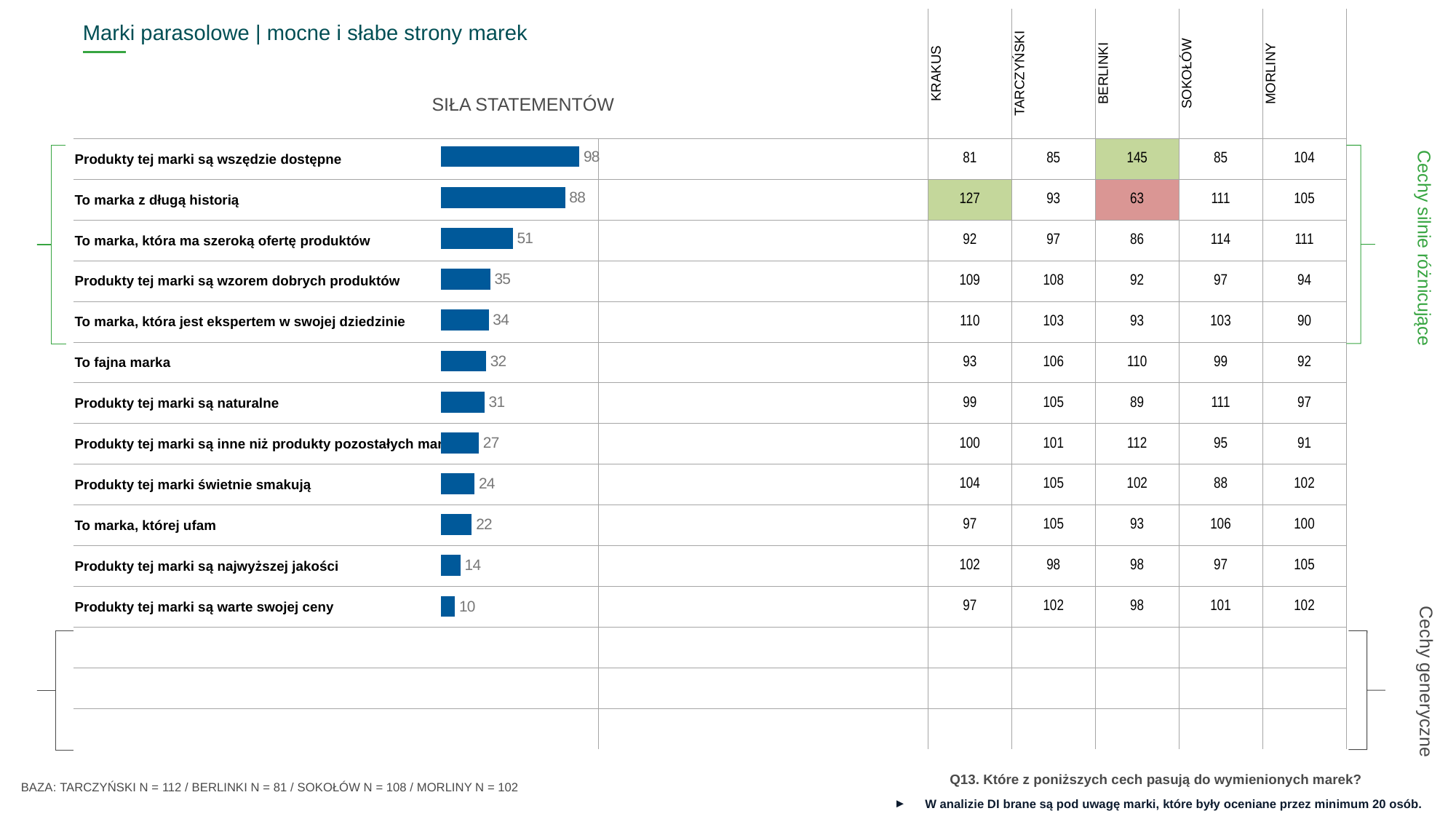

| ^TABDI^ | x | KRAKUS | TARCZYŃSKI | BERLINKI | SOKOŁÓW | MORLINY |
| --- | --- | --- | --- | --- | --- | --- |
| Produkty tej marki są wszędzie dostępne |  | 81 | 85 | 145 | 85 | 104 |
| To marka z długą historią |  | 127 | 93 | 63 | 111 | 105 |
| To marka, która ma szeroką ofertę produktów |  | 92 | 97 | 86 | 114 | 111 |
| Produkty tej marki są wzorem dobrych produktów |  | 109 | 108 | 92 | 97 | 94 |
| To marka, która jest ekspertem w swojej dziedzinie |  | 110 | 103 | 93 | 103 | 90 |
| To fajna marka |  | 93 | 106 | 110 | 99 | 92 |
| Produkty tej marki są naturalne |  | 99 | 105 | 89 | 111 | 97 |
| Produkty tej marki są inne niż produkty pozostałych marek |  | 100 | 101 | 112 | 95 | 91 |
| Produkty tej marki świetnie smakują |  | 104 | 105 | 102 | 88 | 102 |
| To marka, której ufam |  | 97 | 105 | 93 | 106 | 100 |
| Produkty tej marki są najwyższej jakości |  | 102 | 98 | 98 | 97 | 105 |
| Produkty tej marki są warte swojej ceny |  | 97 | 102 | 98 | 101 | 102 |
|  |  |  |  |  |  |  |
|  |  |  |  |  |  |  |
|  |  |  |  |  |  |  |

Marki parasolowe | mocne i słabe strony marek
SIŁA STATEMENTÓW

### Chart

| Category | Seria 1 |
|---|---|
|  | 98.0 |
|  | 88.0 |
|  | 51.0 |
|  | 35.0 |
|  | 34.0 |
|  | 32.0 |
|  | 31.0 |
|  | 27.0 |
|  | 24.0 |
|  | 22.0 |
|  | 14.0 |
|  | 10.0 |
|  | None |
|  | None |
|  | None |

Cechy silnie różnicujące

Cechy generyczne
Q13. Które z poniższych cech pasują do wymienionych marek?

BAZA: TARCZYŃSKI N = 112 / BERLINKI N = 81 / SOKOŁÓW N = 108 / MORLINY N = 102
W analizie DI brane są pod uwagę marki, które były oceniane przez minimum 20 osób.